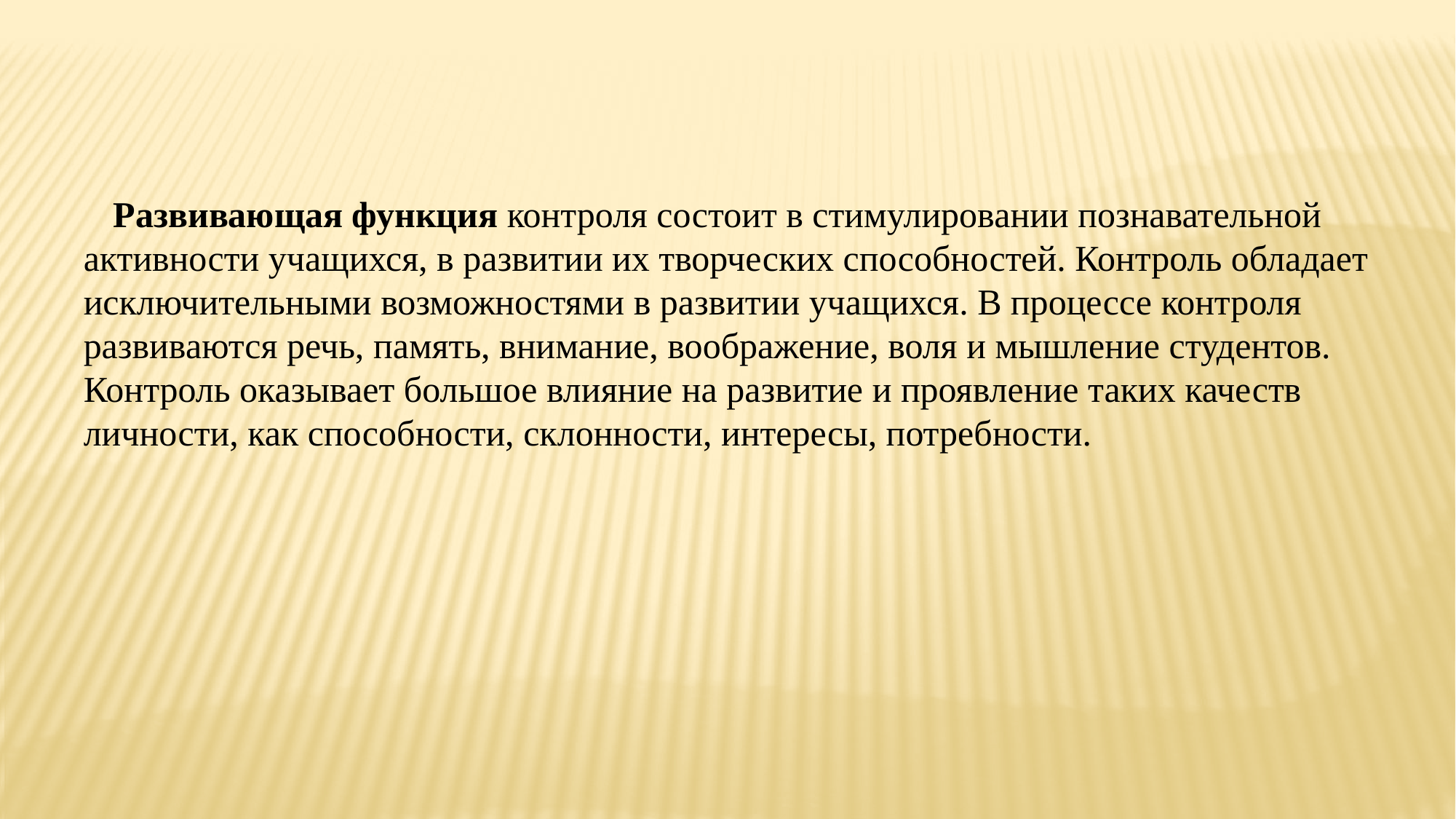

Развивающая функция контроля состоит в стимулировании познавательной активности учащихся, в развитии их творческих способностей. Контроль обладает исключительными возможностями в развитии учащихся. В процессе контроля развиваются речь, память, внимание, воображение, воля и мышление студентов. Контроль оказывает большое влияние на развитие и проявление таких качеств личности, как способности, склонности, интересы, потребности.